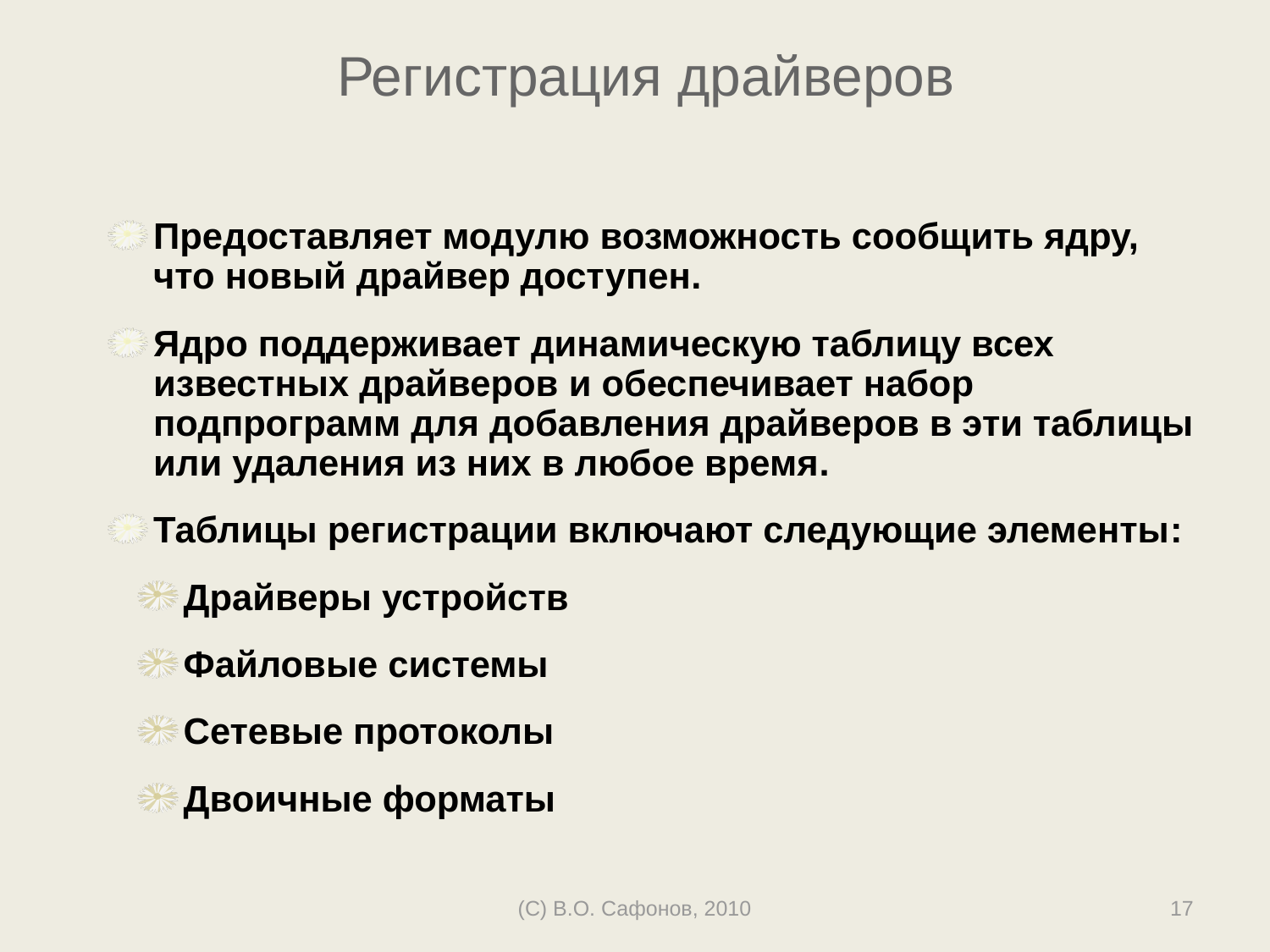

# Регистрация драйверов
Предоставляет модулю возможность сообщить ядру, что новый драйвер доступен.
Ядро поддерживает динамическую таблицу всех известных драйверов и обеспечивает набор подпрограмм для добавления драйверов в эти таблицы или удаления из них в любое время.
Таблицы регистрации включают следующие элементы:
Драйверы устройств
Файловые системы
Сетевые протоколы
Двоичные форматы
(C) В.О. Сафонов, 2010
17